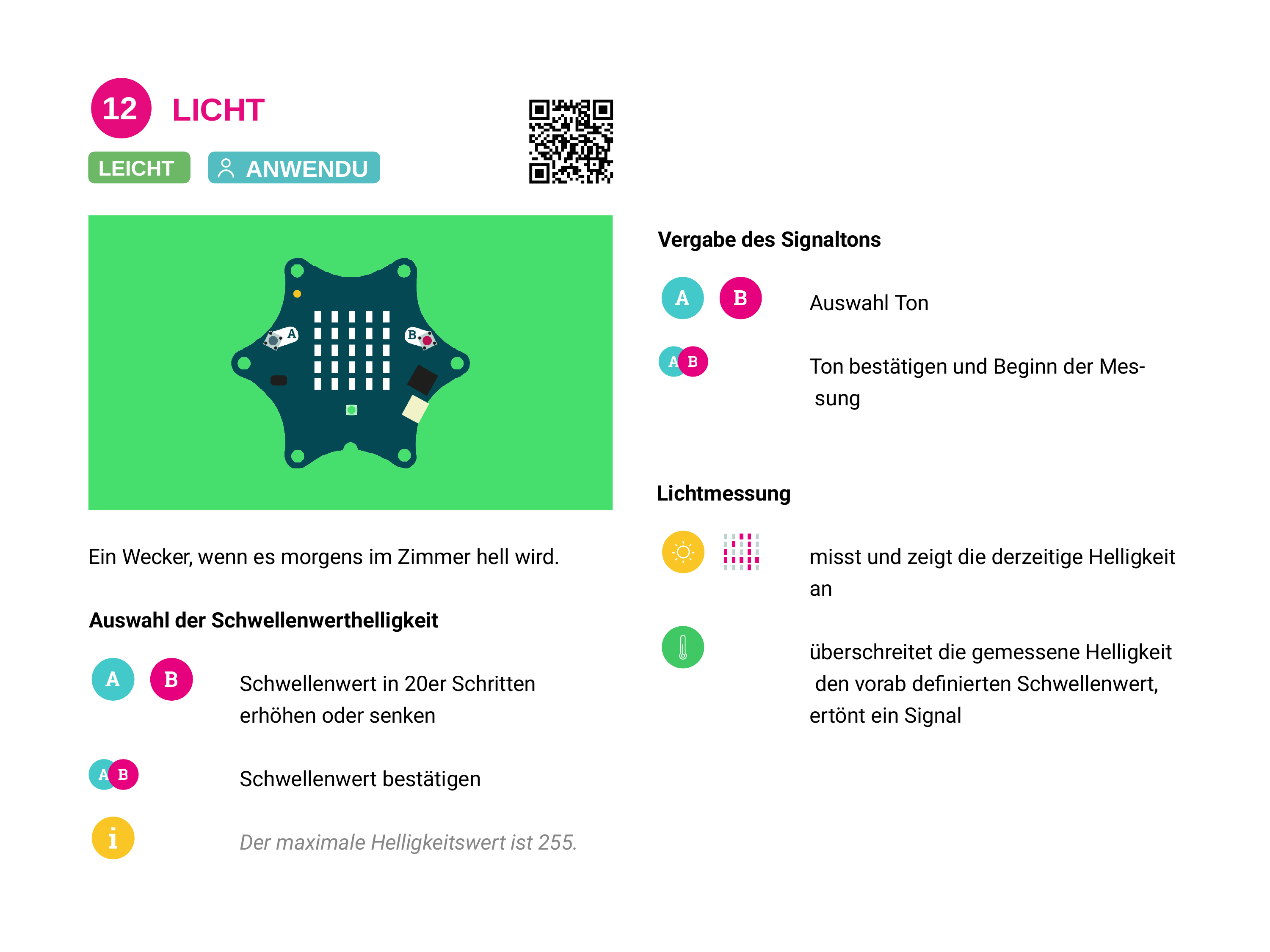

# 12
LICHT

ANWENDUNG
LEICHT

Vergabe des Signaltons

Auswahl Ton

Ton bestätigen und Beginn der Mes-  sung

Lichtmessung

misst und zeigt die derzeitige Helligkeit
an

überschreitet die gemessene Helligkeit  den vorab definierten Schwellenwert,  ertönt ein Signal
Ein Wecker, wenn es morgens im Zimmer hell wird.

Auswahl der Schwellenwerthelligkeit

Schwellenwert in 20er Schritten
erhöhen oder senken

Schwellenwert bestätigen

Der maximale Helligkeitswert ist 255.